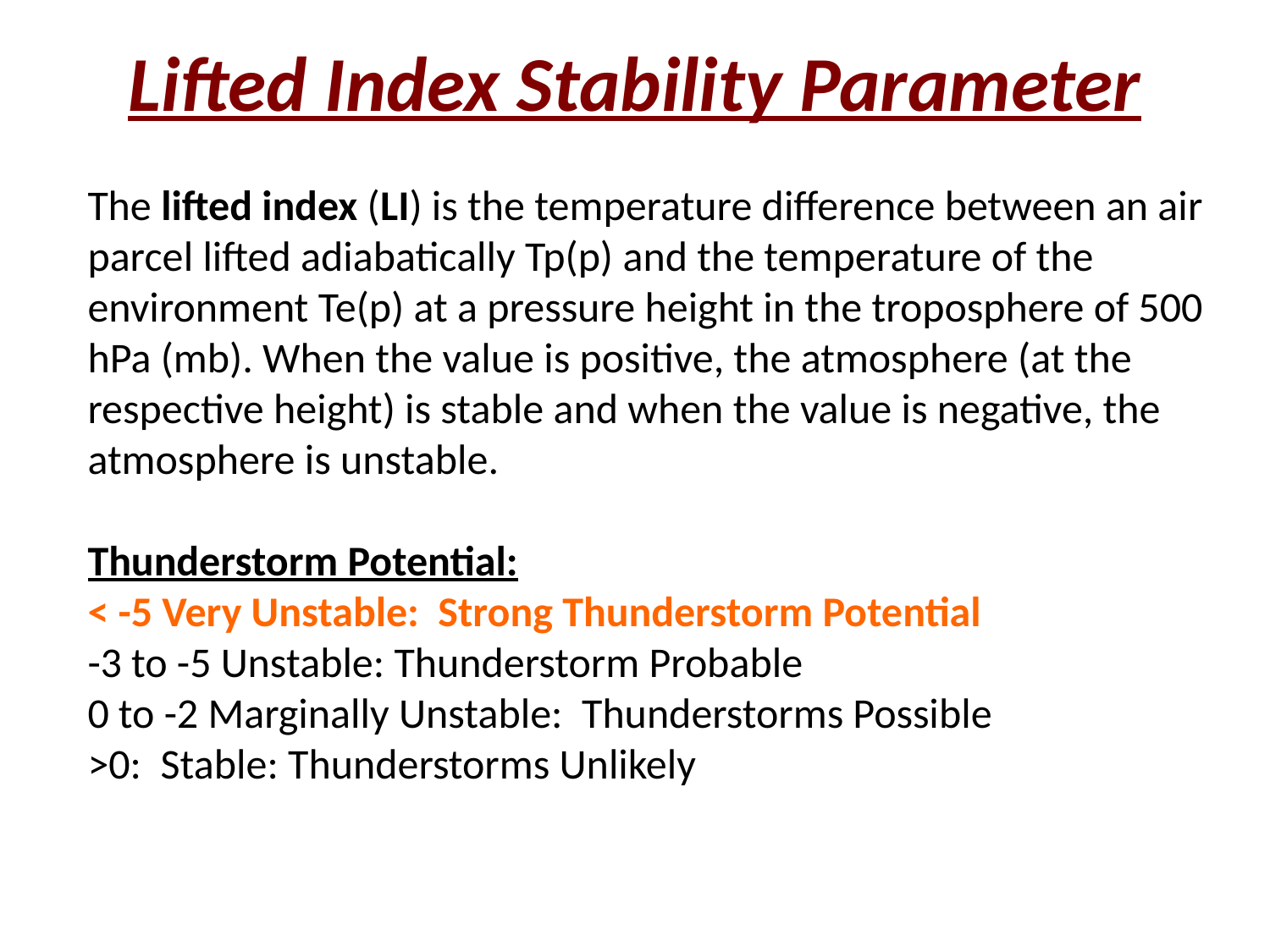

# Lifted Index Stability Parameter
The lifted index (LI) is the temperature difference between an air parcel lifted adiabatically Tp(p) and the temperature of the environment Te(p) at a pressure height in the troposphere of 500 hPa (mb). When the value is positive, the atmosphere (at the respective height) is stable and when the value is negative, the atmosphere is unstable.

Thunderstorm Potential:
< -5 Very Unstable:  Strong Thunderstorm Potential
-3 to -5 Unstable: Thunderstorm Probable
0 to -2 Marginally Unstable:  Thunderstorms Possible
>0:  Stable: Thunderstorms Unlikely